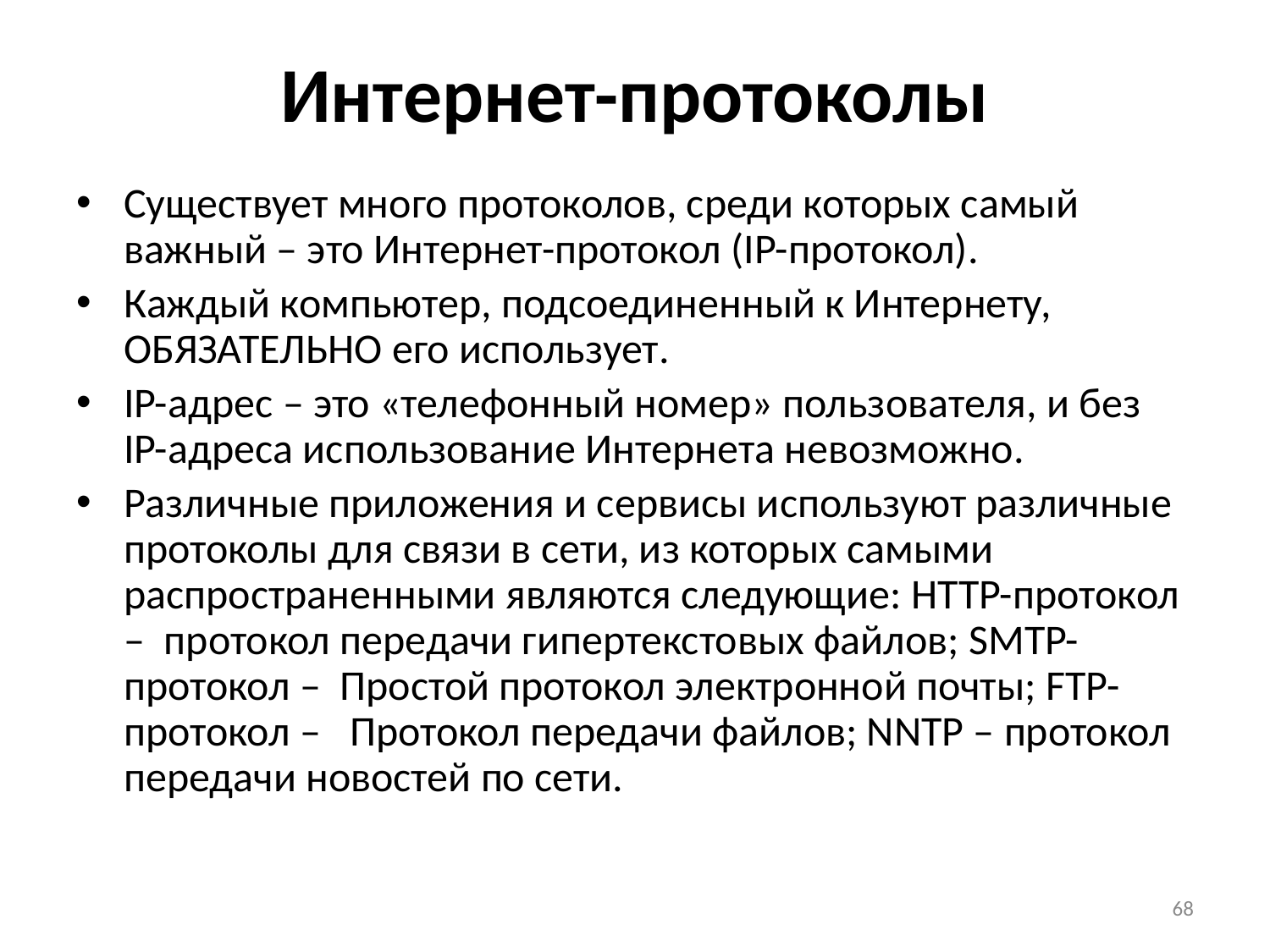

# Интернет-протоколы
Существует много протоколов, среди которых самый важный – это Интернет-протокол (IP-протокол).
Каждый компьютер, подсоединенный к Интернету, ОБЯЗАТЕЛЬНО его использует.
IP-адрес – это «телефонный номер» пользователя, и без IP-адреса использование Интернета невозможно.
Различные приложения и сервисы используют различные протоколы для связи в сети, из которых самыми распространенными являются следующие: HTTP-протокол –  протокол передачи гипертекстовых файлов; SMTP-протокол –  Простой протокол электронной почты; FTP-протокол –   Протокол передачи файлов; NNTP – протокол передачи новостей по сети.
68